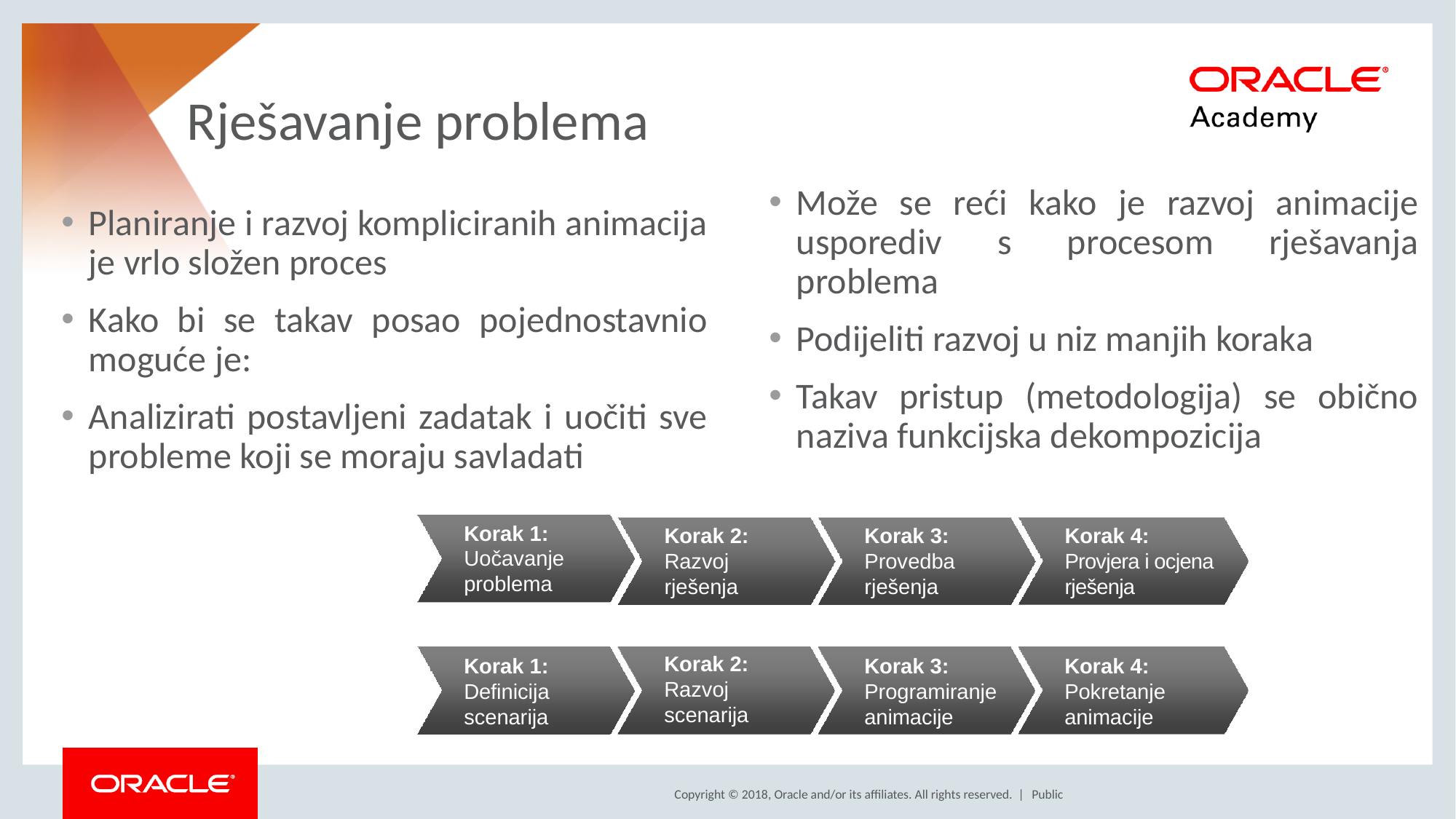

# Rješavanje problema
Može se reći kako je razvoj animacije usporediv s procesom rješavanja problema
Podijeliti razvoj u niz manjih koraka
Takav pristup (metodologija) se obično naziva funkcijska dekompozicija

Planiranje i razvoj kompliciranih animacija je vrlo složen proces
Kako bi se takav posao pojednostavnio moguće je:
Analizirati postavljeni zadatak i uočiti sve probleme koji se moraju savladati

Korak 1:  Uočavanje problema
Korak 4:
Provjera i ocjena rješenja
Korak 2:  Razvoj rješenja
Korak 3:  Provedba rješenja

Korak 2:  Razvoj scenarija
Korak 1:  Definicija scenarija
Korak 3:  Programiranje animacije
Korak 4:  Pokretanje animacije
14
Public